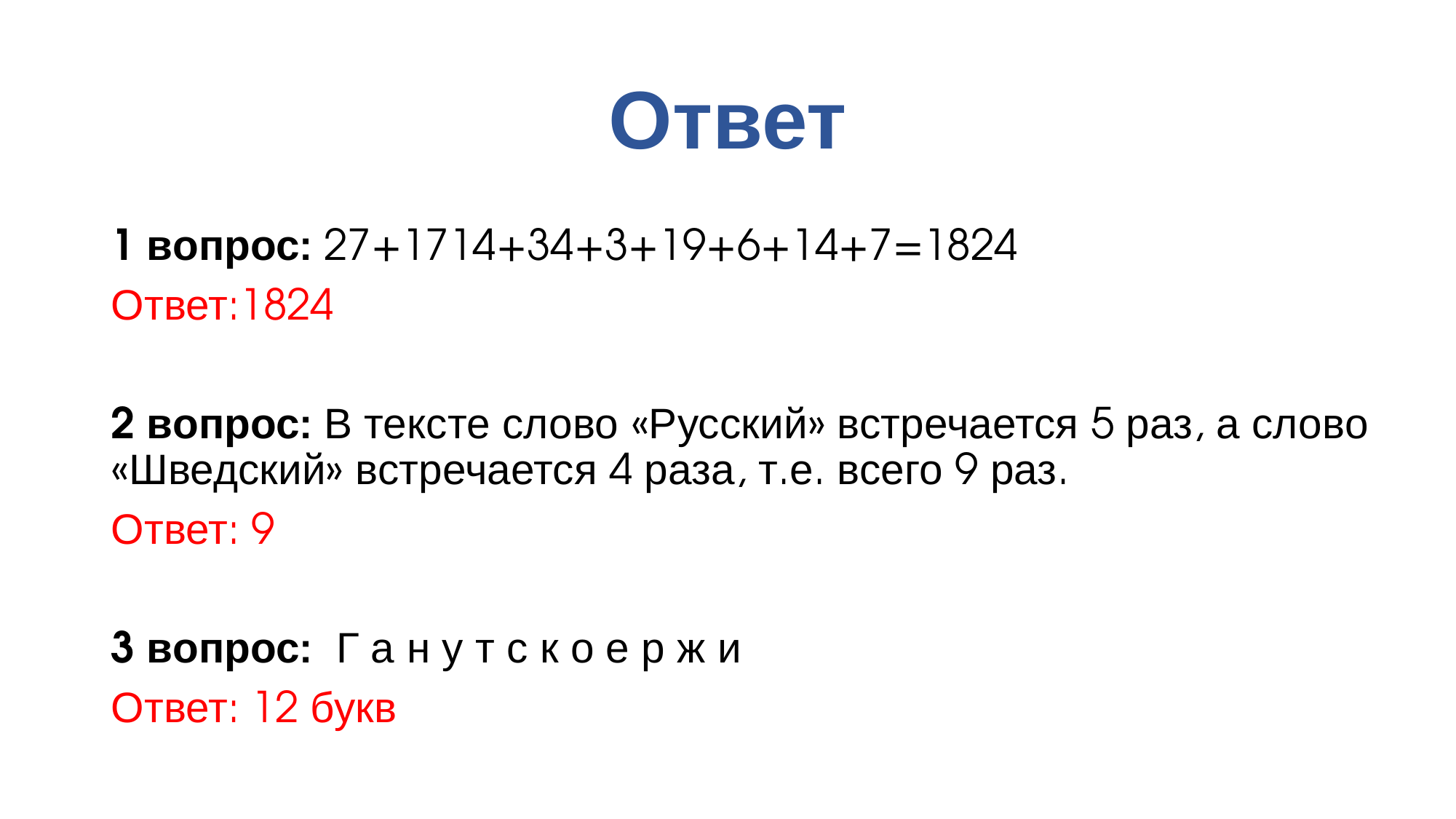

# Ответ
1 вопрос: 27+1714+34+3+19+6+14+7=1824
Ответ:1824

2 вопрос: В тексте слово «Русский» встречается 5 раз, а слово «Шведский» встречается 4 раза, т.е. всего 9 раз.
Ответ: 9

3 вопрос:  Г а н у т с к о е р ж и
Ответ: 12 букв